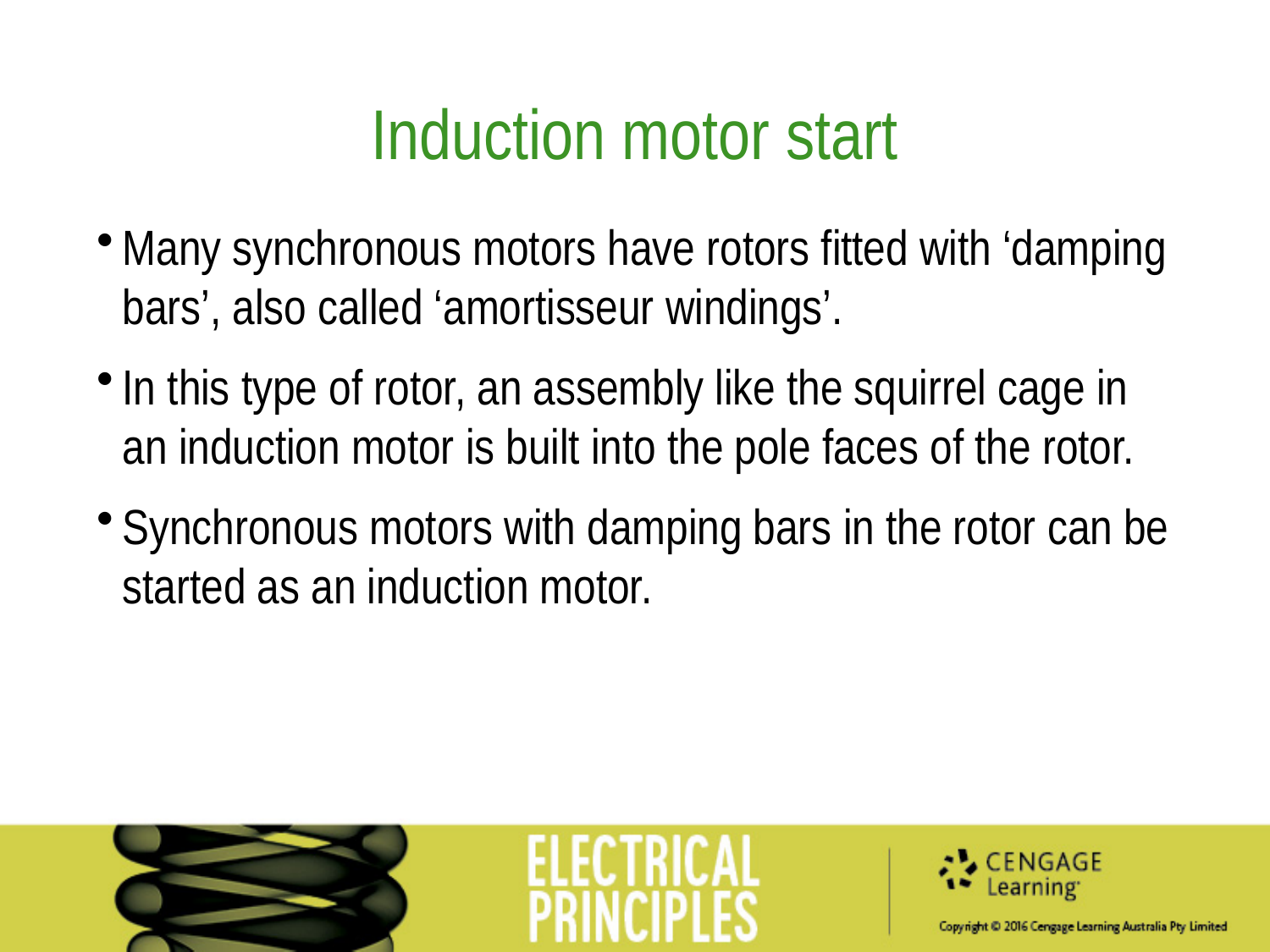

Induction motor start

Many synchronous motors have rotors fitted with ‘damping bars’, also called ‘amortisseur windings’.
In this type of rotor, an assembly like the squirrel cage in an induction motor is built into the pole faces of the rotor.
Synchronous motors with damping bars in the rotor can be started as an induction motor.